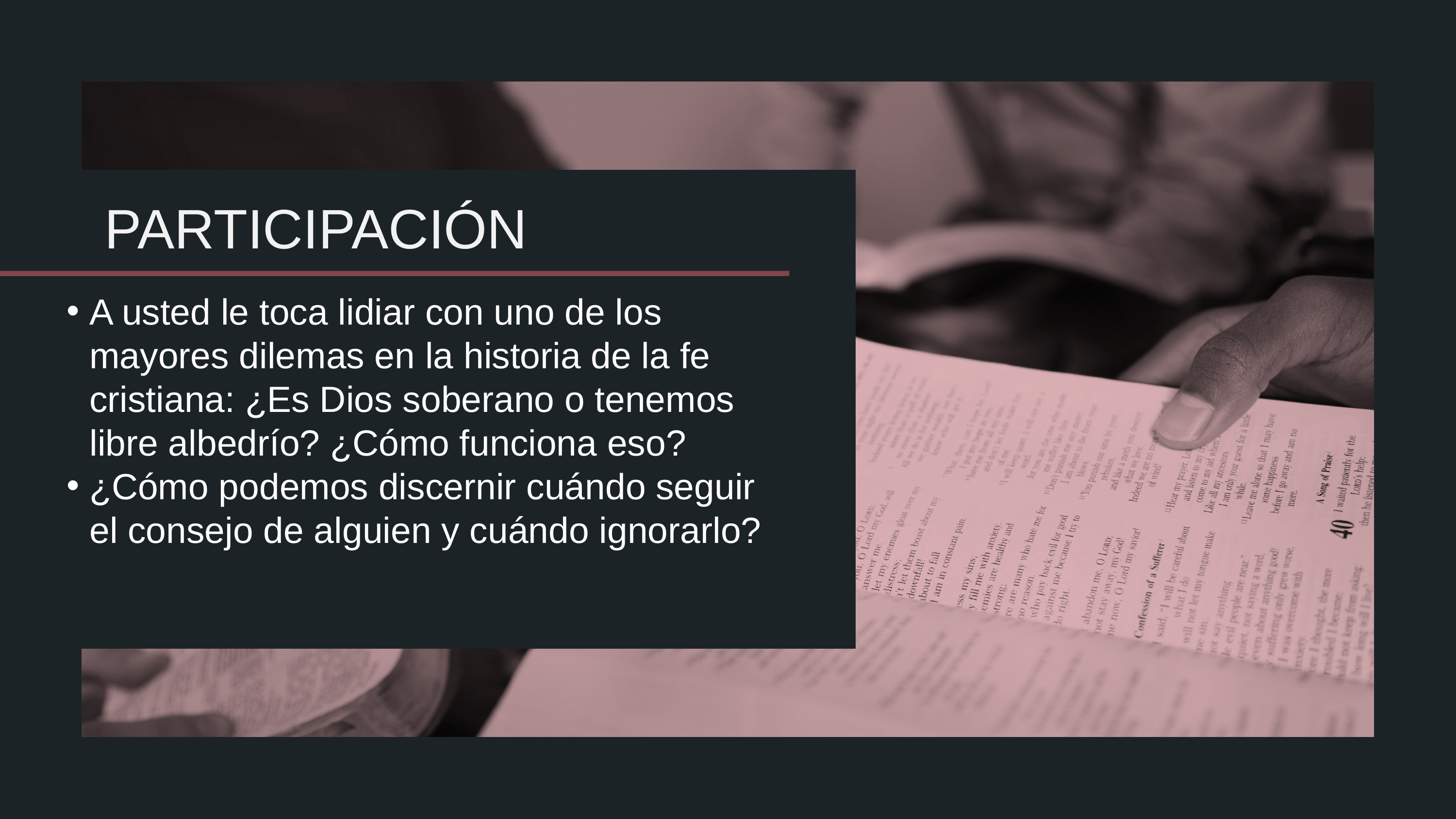

A usted le toca lidiar con uno de los mayores dilemas en la historia de la fe cristiana: ¿Es Dios soberano o tenemos libre albedrío? ¿Cómo funciona eso?
¿Cómo podemos discernir cuándo seguir el consejo de alguien y cuándo ignorarlo?